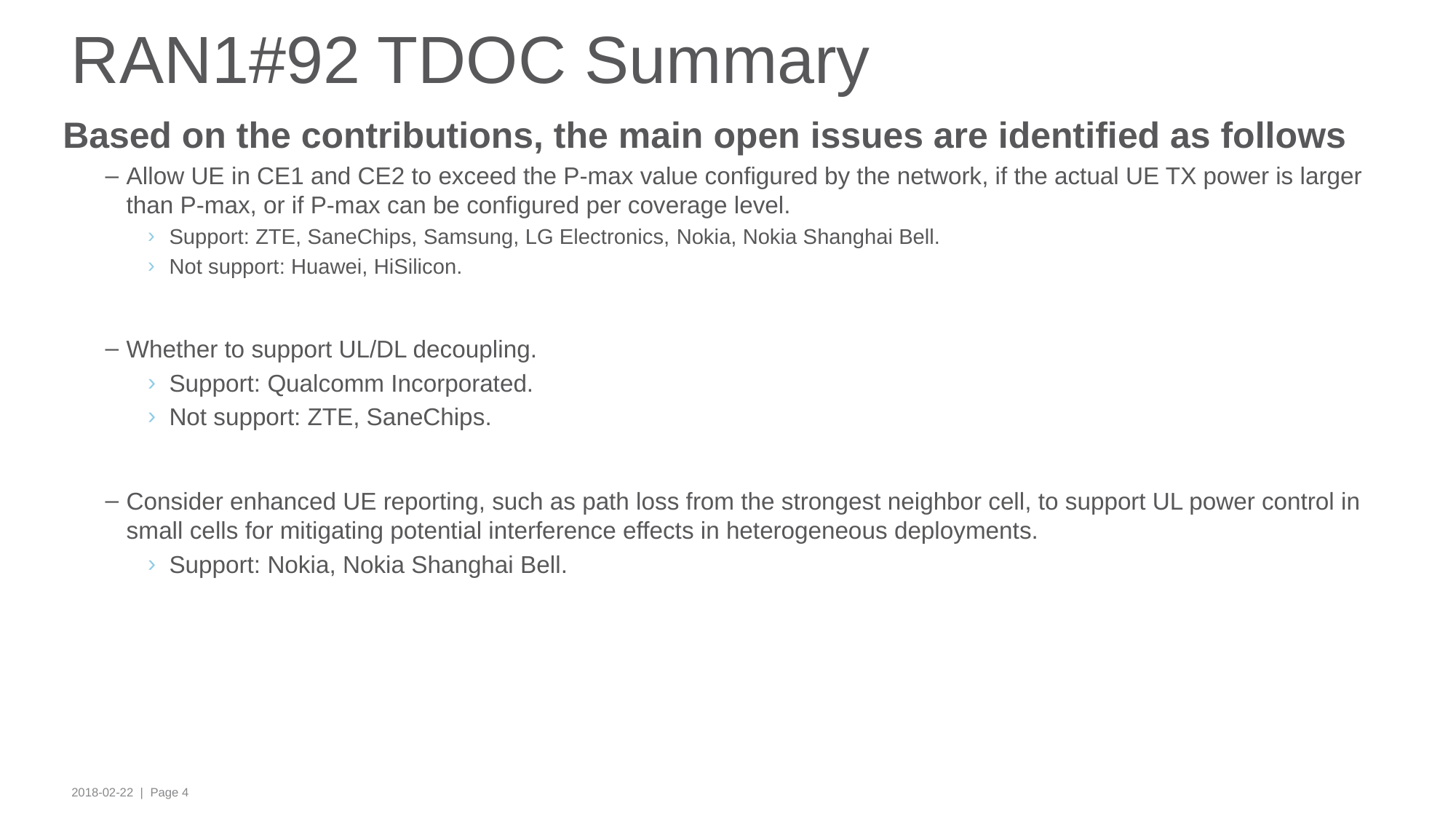

# RAN1#92 TDOC Summary
Based on the contributions, the main open issues are identified as follows
Allow UE in CE1 and CE2 to exceed the P-max value configured by the network, if the actual UE TX power is larger than P-max, or if P-max can be configured per coverage level.
Support: ZTE, SaneChips, Samsung, LG Electronics, Nokia, Nokia Shanghai Bell.
Not support: Huawei, HiSilicon.

Whether to support UL/DL decoupling.
Support: Qualcomm Incorporated.
Not support: ZTE, SaneChips.

Consider enhanced UE reporting, such as path loss from the strongest neighbor cell, to support UL power control in small cells for mitigating potential interference effects in heterogeneous deployments.
Support: Nokia, Nokia Shanghai Bell.